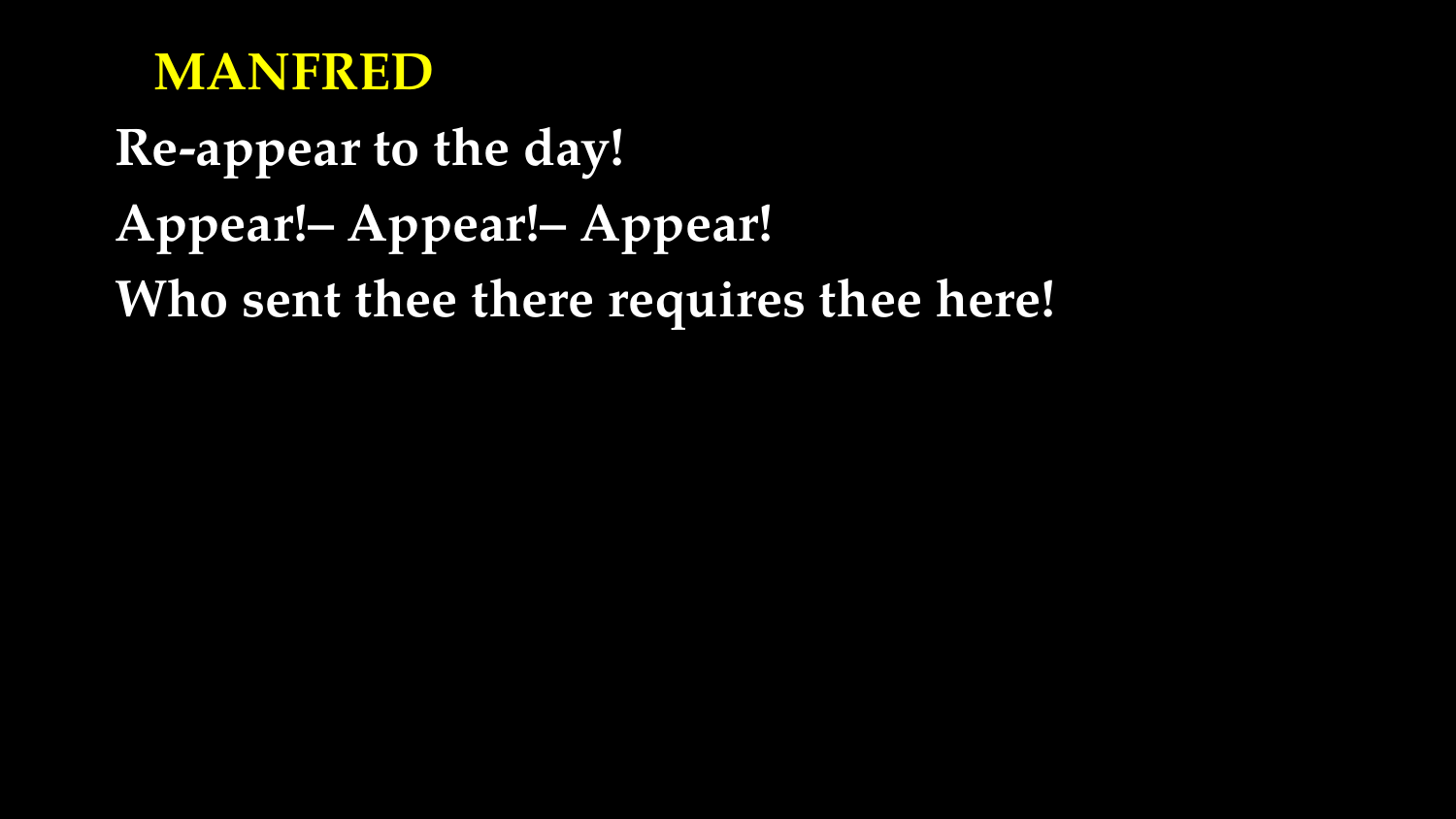

# Manfred Re-appear to the day! Appear!– Appear!– Appear! Who sent thee there requires thee here!